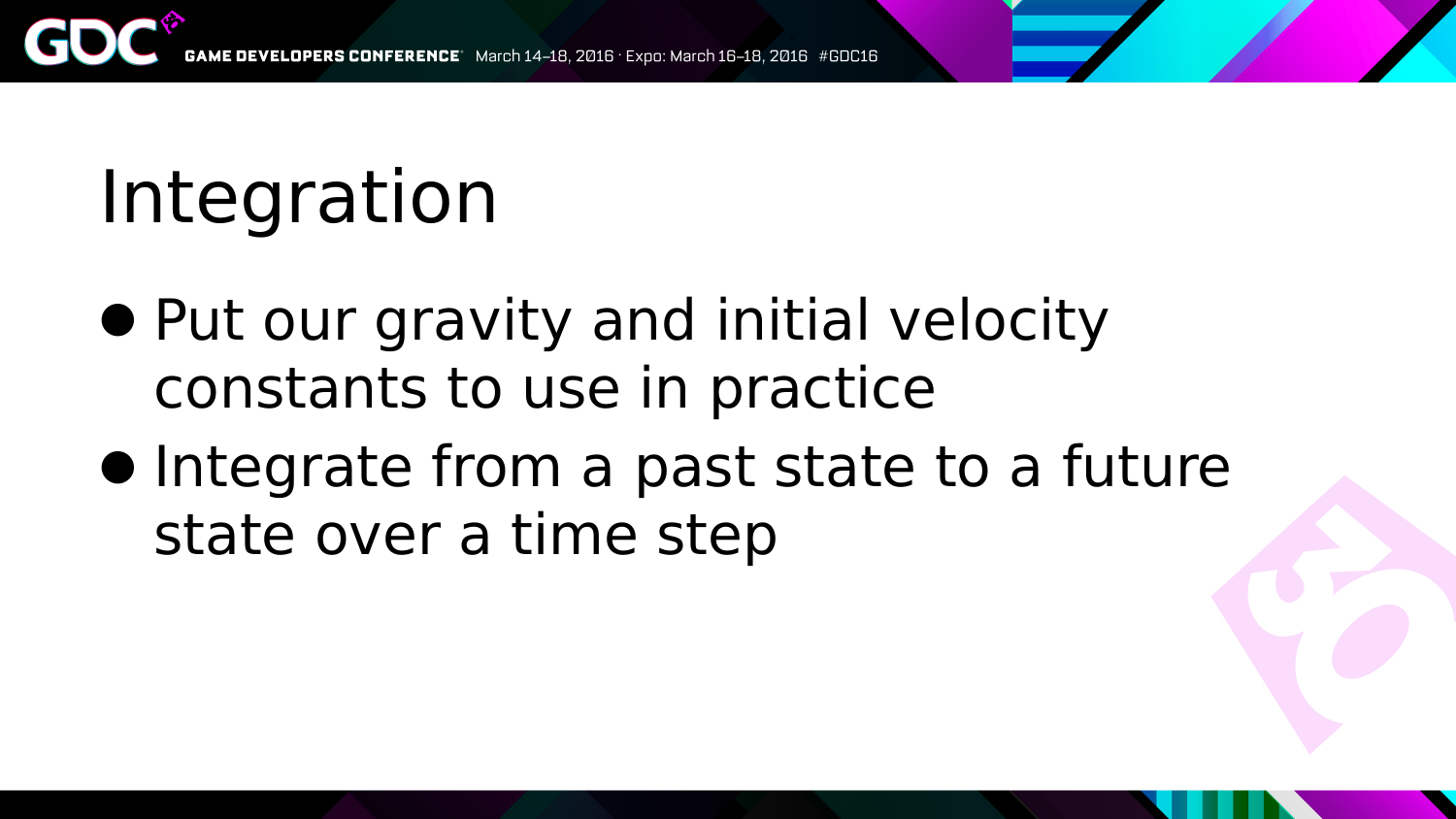

# Integration
Put our gravity and initial velocity constants to use in practice
Integrate from a past state to a future state over a time step